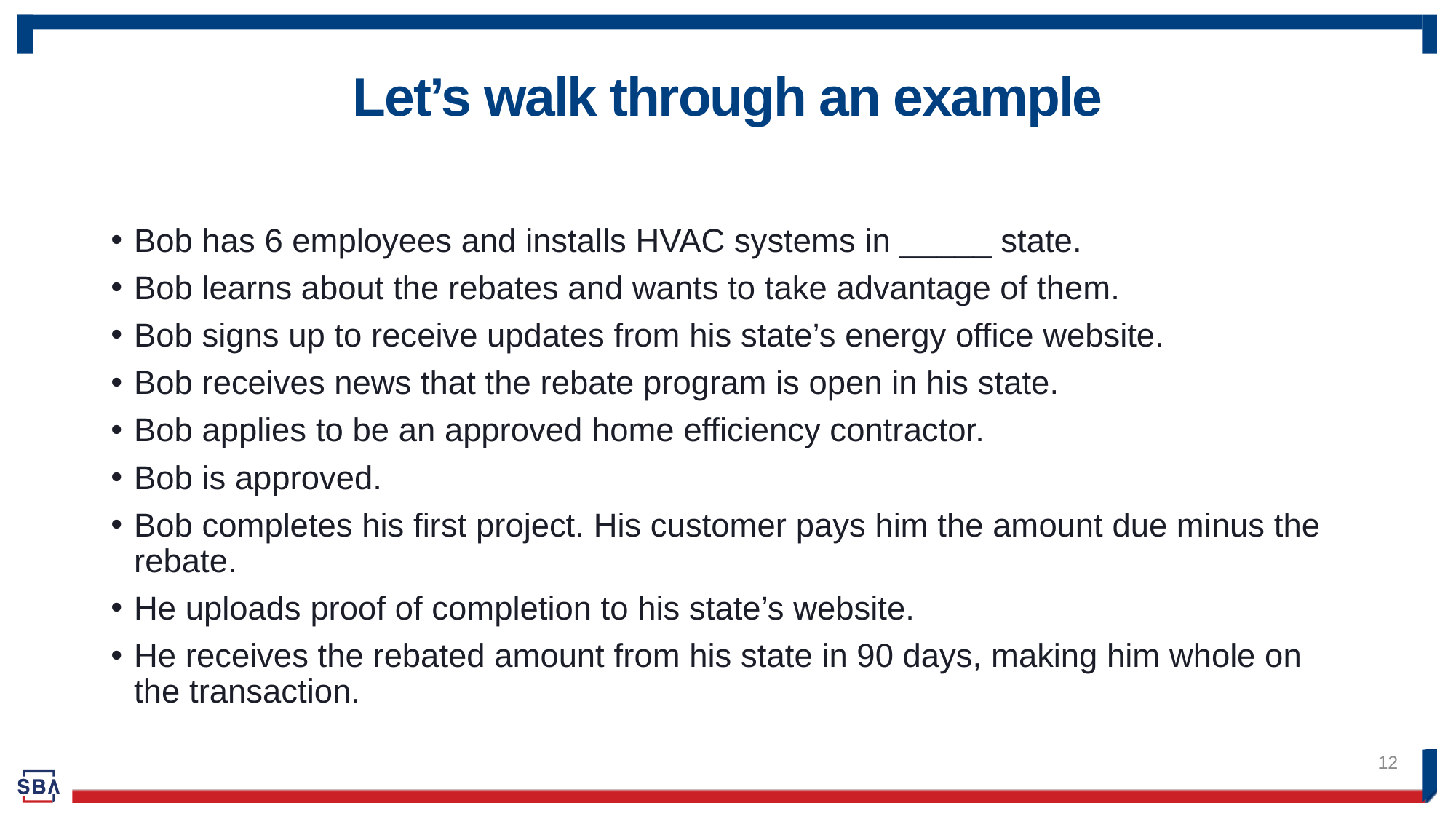

# Let’s walk through an example
Bob has 6 employees and installs HVAC systems in _____ state.
Bob learns about the rebates and wants to take advantage of them.
Bob signs up to receive updates from his state’s energy office website.
Bob receives news that the rebate program is open in his state.
Bob applies to be an approved home efficiency contractor.
Bob is approved.
Bob completes his first project. His customer pays him the amount due minus the rebate.
He uploads proof of completion to his state’s website.
He receives the rebated amount from his state in 90 days, making him whole on the transaction.

12